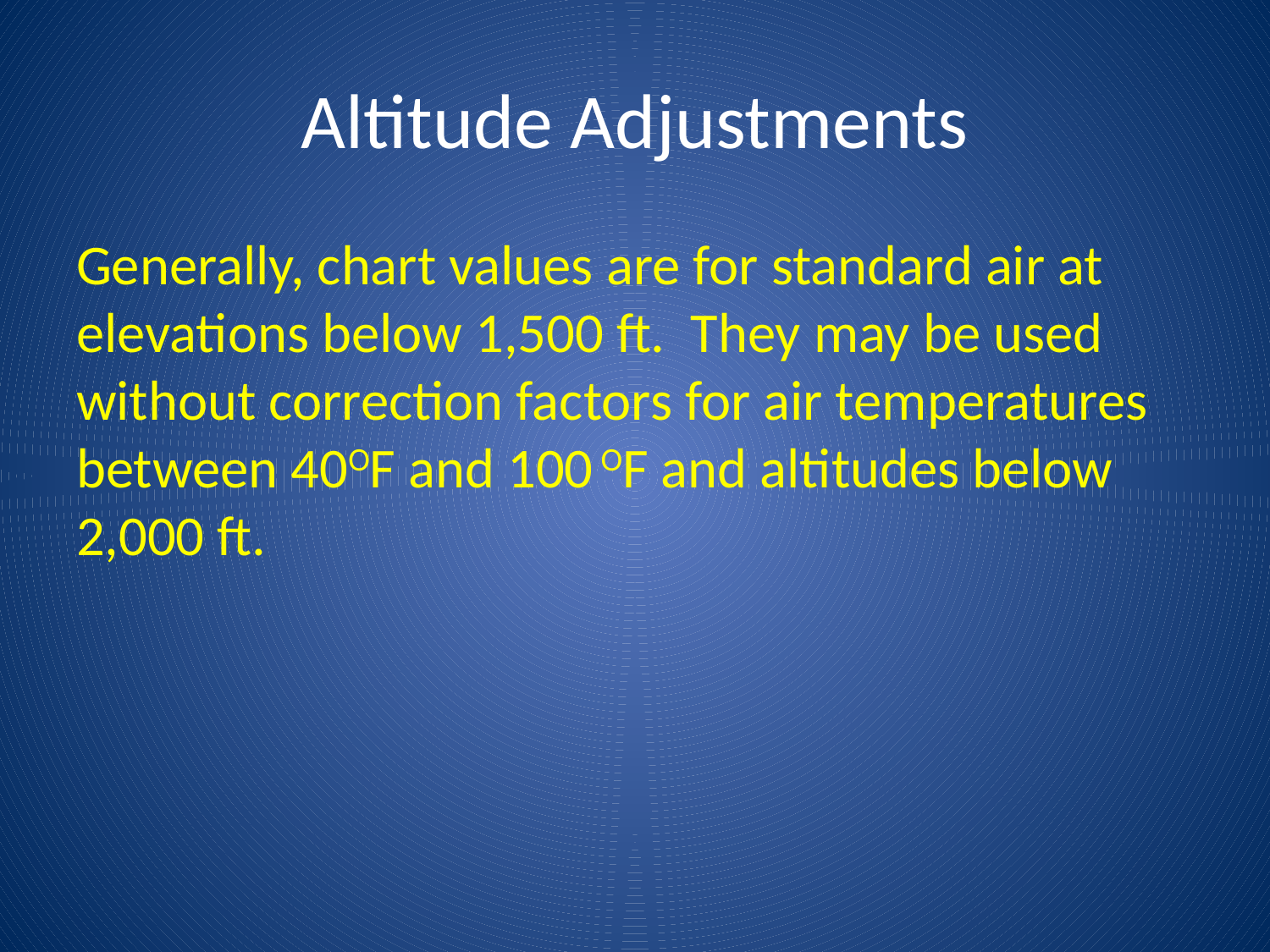

# Altitude Adjustments
Generally, chart values are for standard air at elevations below 1,500 ft.  They may be used without correction factors for air temperatures between 40OF and 100 OF and altitudes below 2,000 ft.